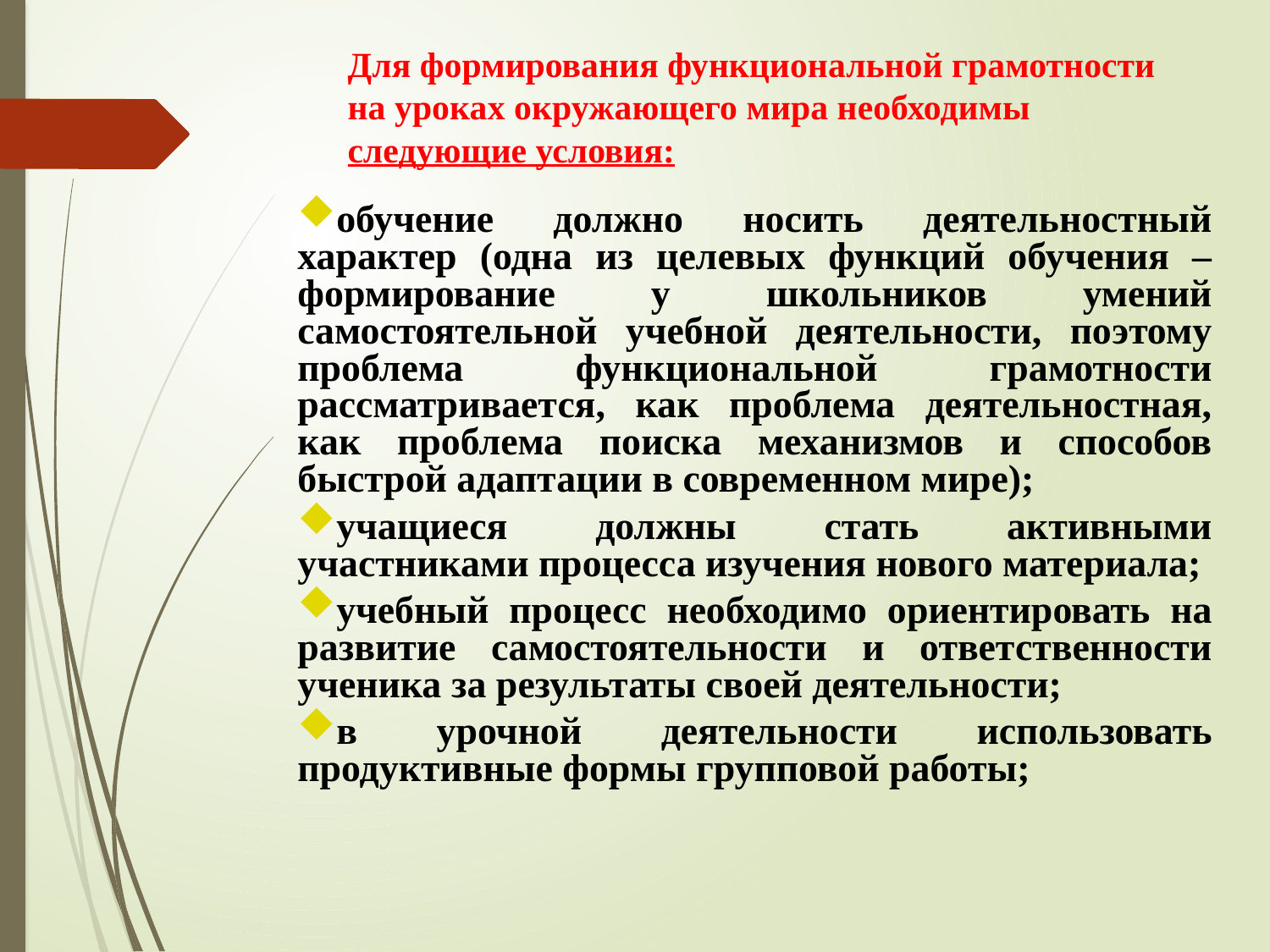

# Для формирования функциональной грамотности  на уроках окружающего мира необходимы следующие условия:
обучение должно носить деятельностный характер (одна из целевых функций обучения – формирование у школьников умений самостоятельной учебной деятельности, поэтому проблема функциональной грамотности рассматривается, как проблема деятельностная, как проблема поиска механизмов и способов быстрой адаптации в современном мире);
учащиеся должны стать активными участниками процесса изучения нового материала;
учебный процесс необходимо ориентировать на развитие самостоятельности и ответственности ученика за результаты своей деятельности;
в урочной деятельности использовать продуктивные формы групповой работы;